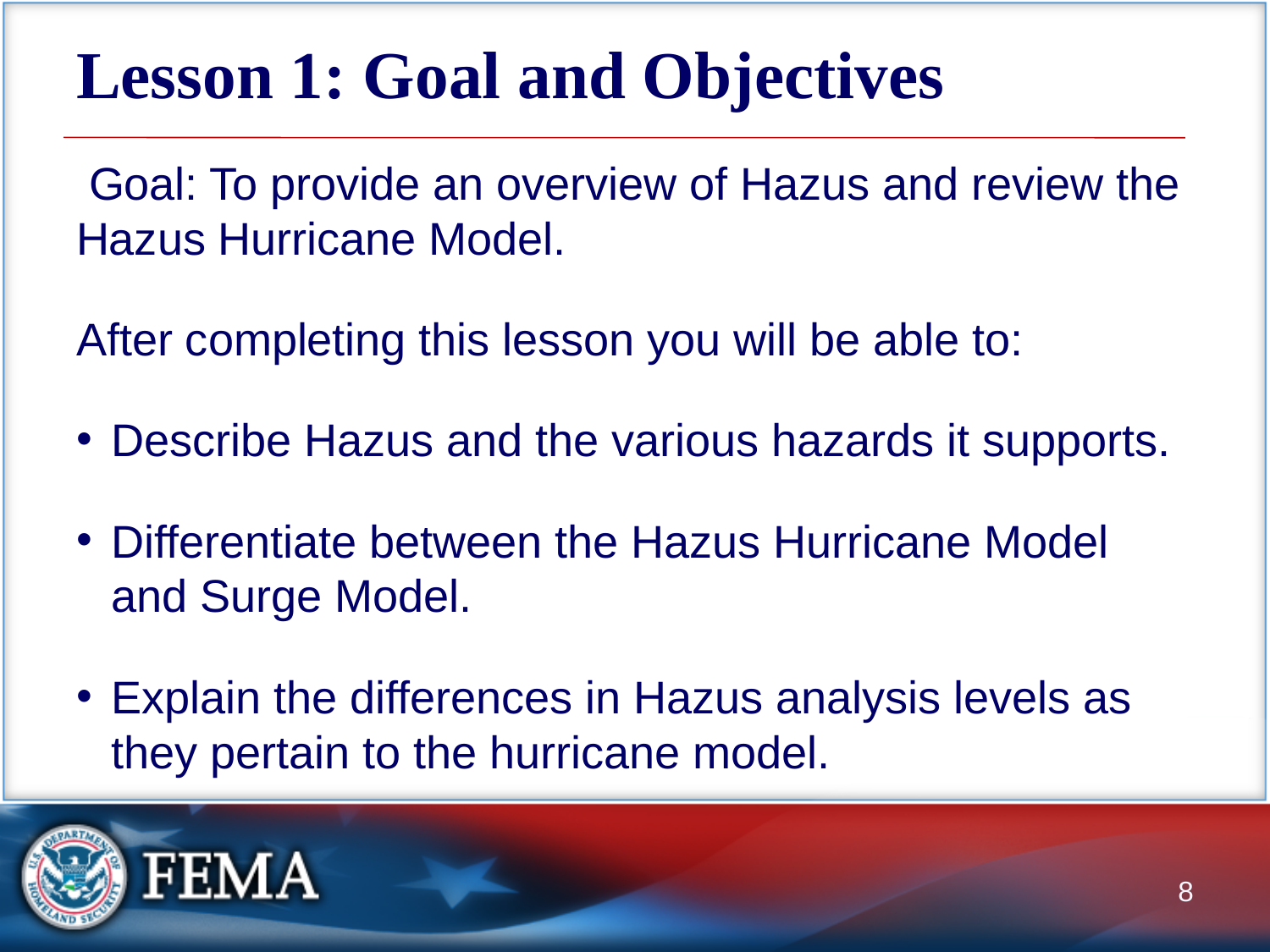

# Lesson 1: Goal and Objectives
 Goal: To provide an overview of Hazus and review the Hazus Hurricane Model.
After completing this lesson you will be able to:
Describe Hazus and the various hazards it supports.
Differentiate between the Hazus Hurricane Model and Surge Model.
Explain the differences in Hazus analysis levels as they pertain to the hurricane model.
8